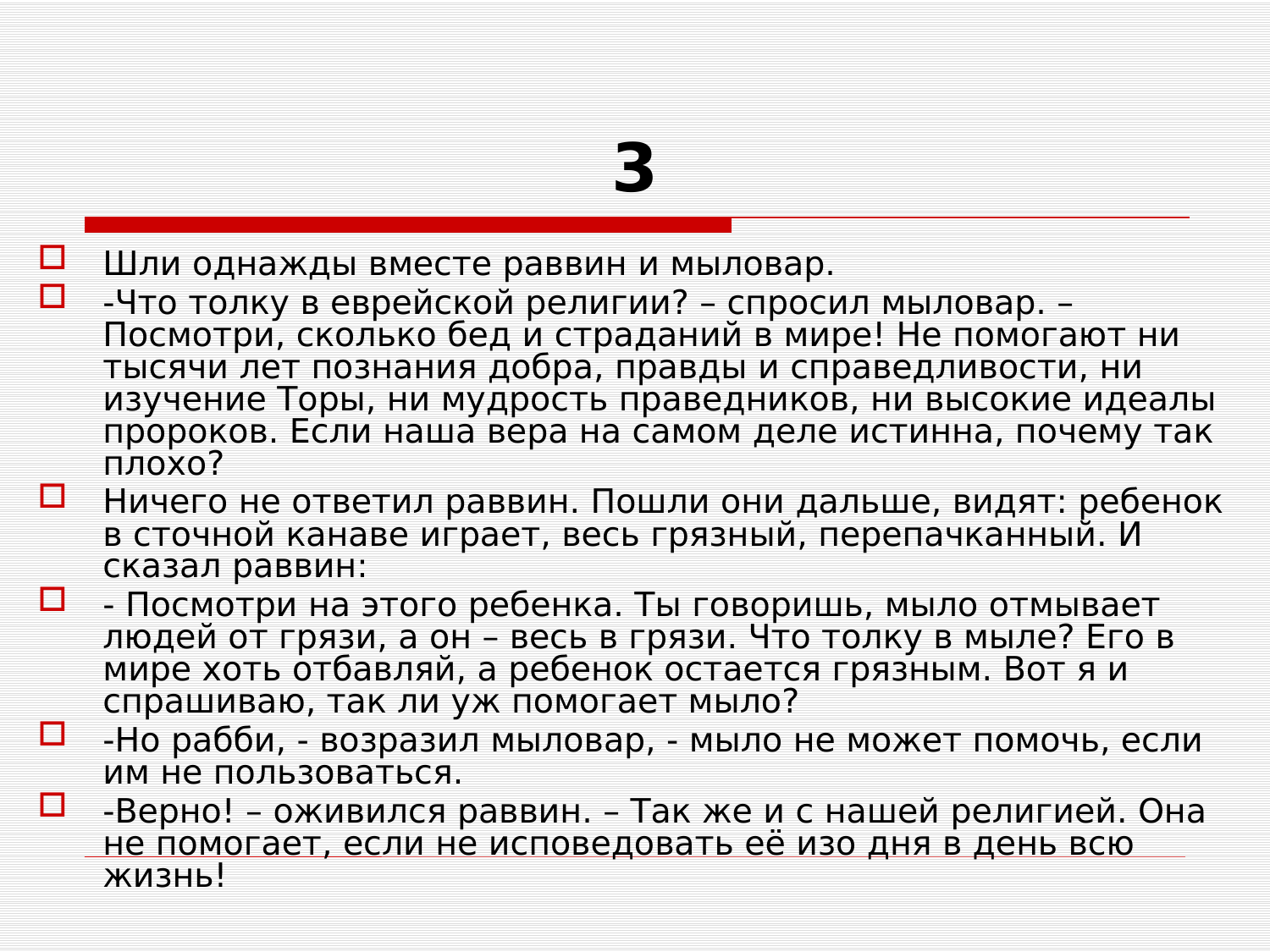

# 3
Шли однажды вместе раввин и мыловар.
-Что толку в еврейской религии? – спросил мыловар. – Посмотри, сколько бед и страданий в мире! Не помогают ни тысячи лет познания добра, правды и справедливости, ни изучение Торы, ни мудрость праведников, ни высокие идеалы пророков. Если наша вера на самом деле истинна, почему так плохо?
Ничего не ответил раввин. Пошли они дальше, видят: ребенок в сточной канаве играет, весь грязный, перепачканный. И сказал раввин:
- Посмотри на этого ребенка. Ты говоришь, мыло отмывает людей от грязи, а он – весь в грязи. Что толку в мыле? Его в мире хоть отбавляй, а ребенок остается грязным. Вот я и спрашиваю, так ли уж помогает мыло?
-Но рабби, - возразил мыловар, - мыло не может помочь, если им не пользоваться.
-Верно! – оживился раввин. – Так же и с нашей религией. Она не помогает, если не исповедовать её изо дня в день всю жизнь!